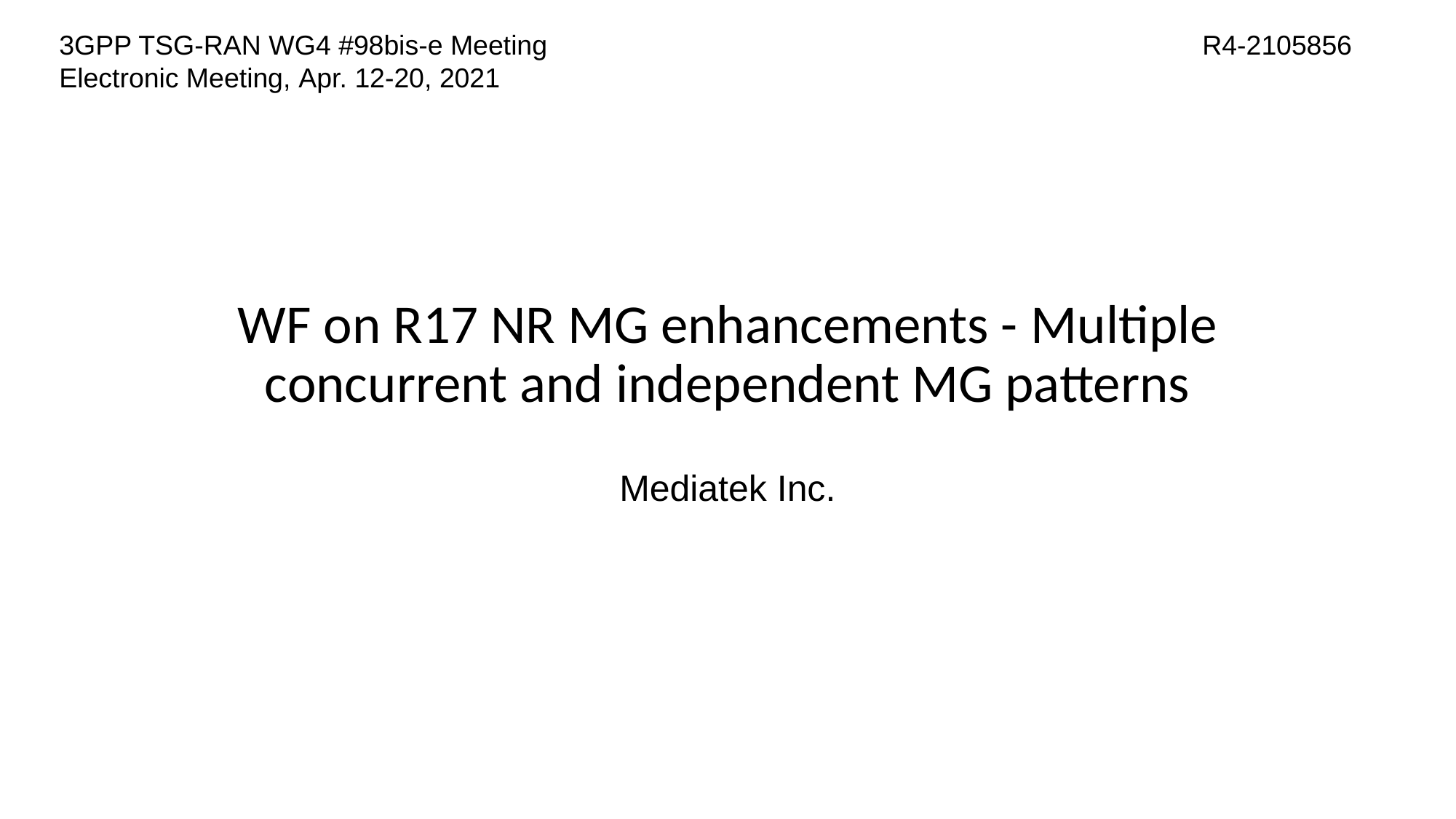

3GPP TSG-RAN WG4 #98bis-e Meeting
Electronic Meeting, Apr. 12-20, 2021
R4-2105856
# WF on R17 NR MG enhancements - Multiple concurrent and independent MG patterns
Mediatek Inc.